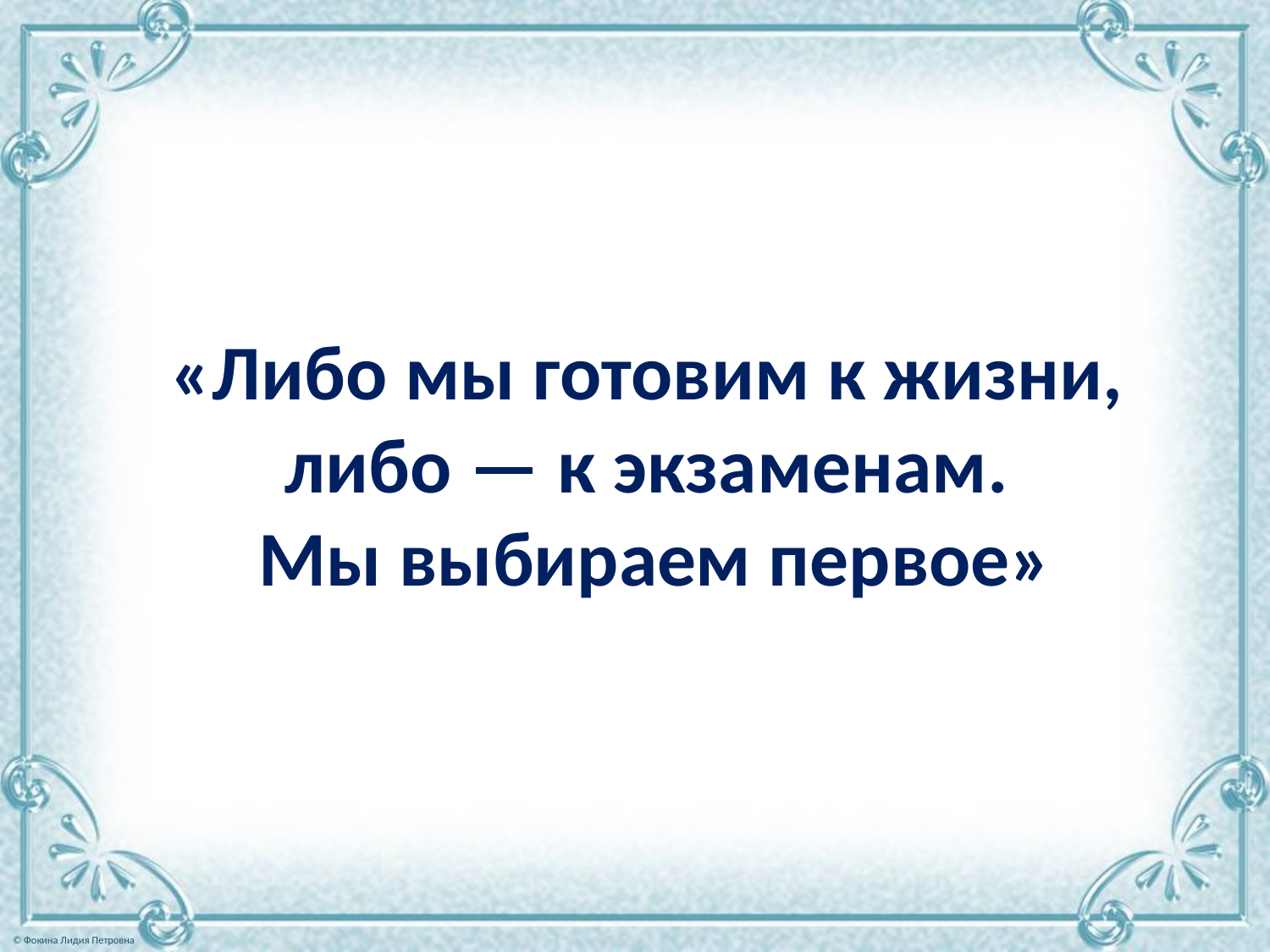

«Либо мы готовим к жизни,
либо — к экзаменам.
Мы выбираем первое»